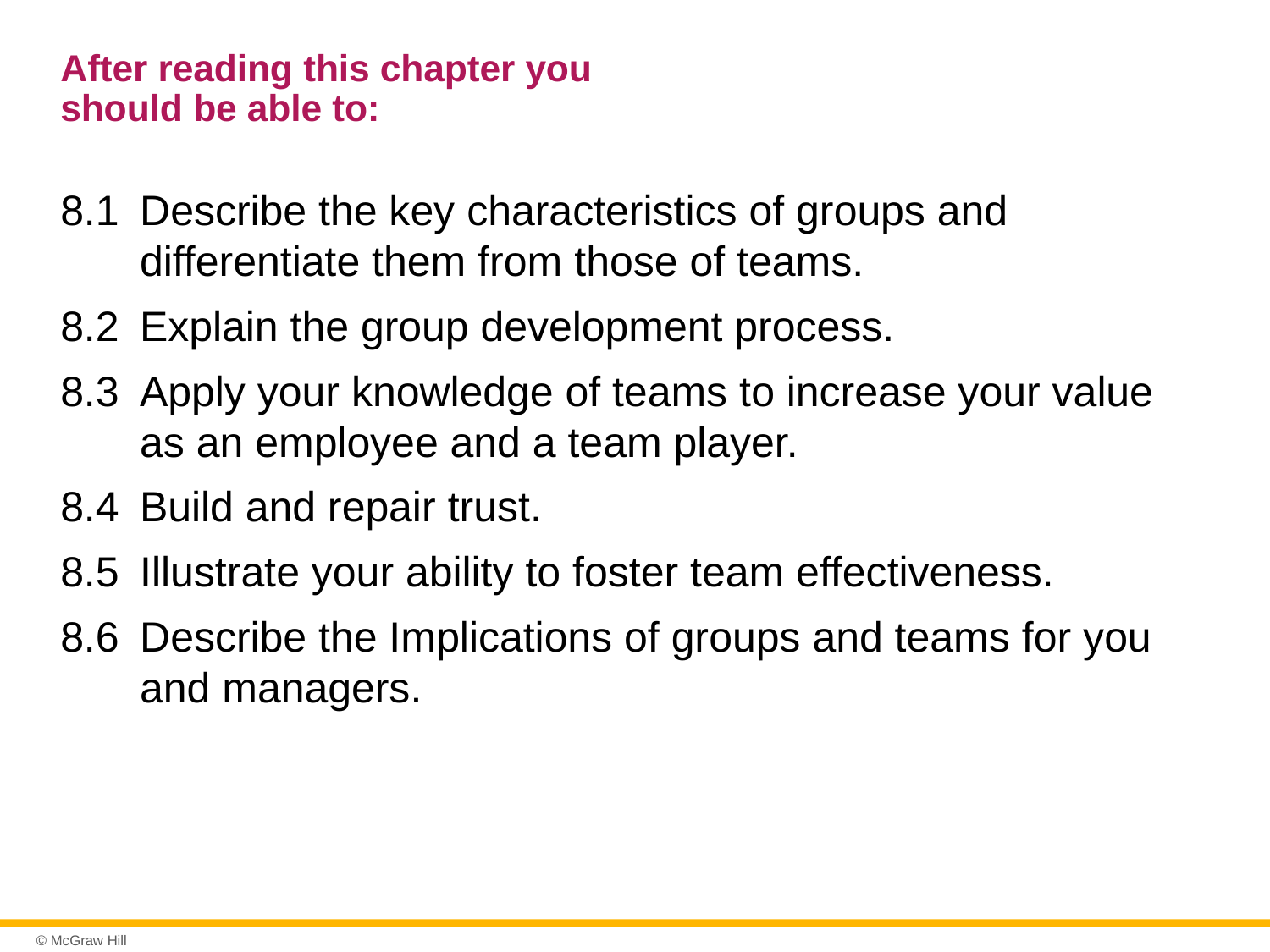

# After reading this chapter you should be able to:
8.1	Describe the key characteristics of groups and differentiate them from those of teams.
8.2	Explain the group development process.
8.3	Apply your knowledge of teams to increase your value as an employee and a team player.
8.4	Build and repair trust.
8.5	Illustrate your ability to foster team effectiveness.
8.6	Describe the Implications of groups and teams for you and managers.